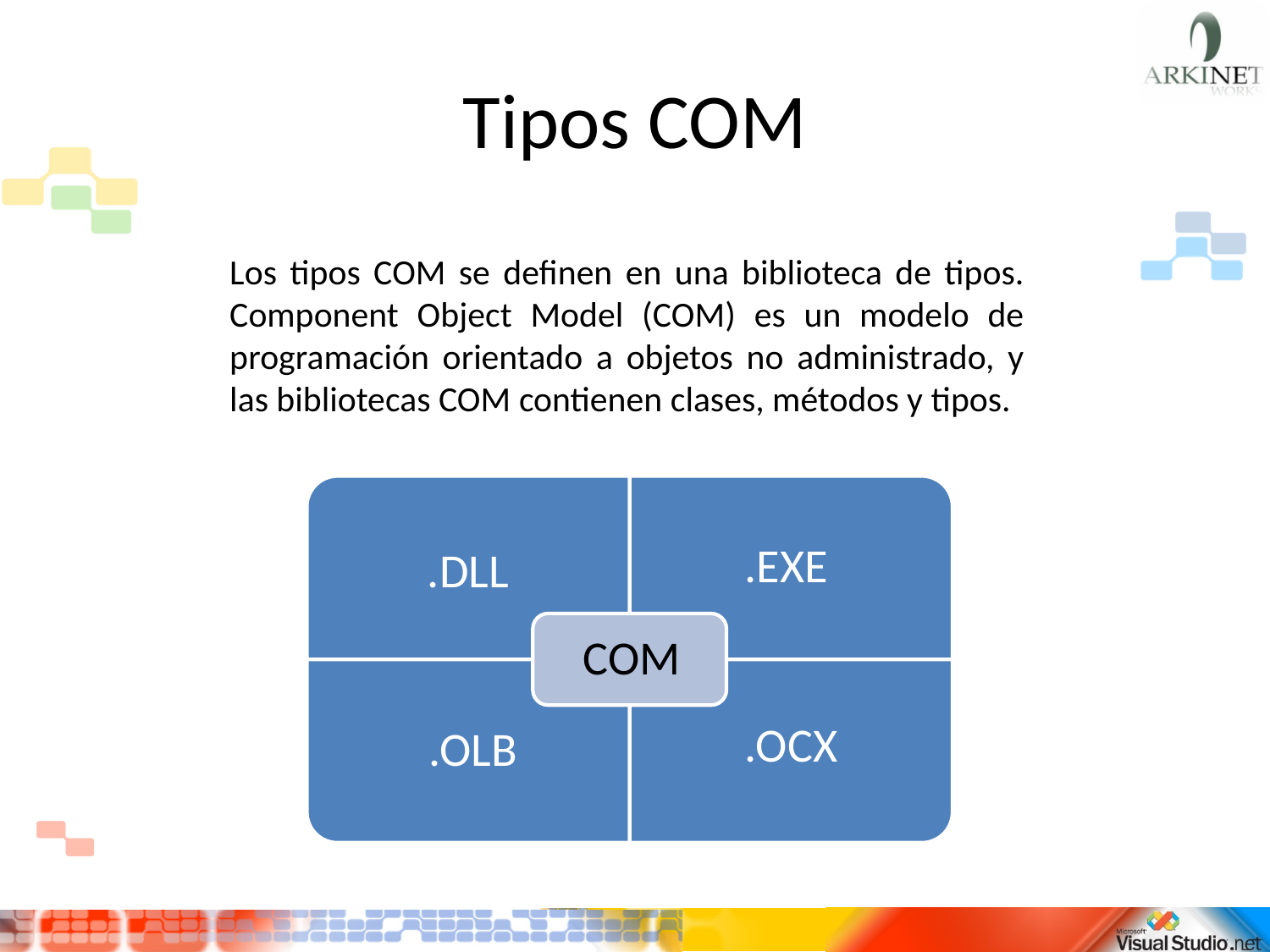

# Tipos COM
	Los tipos COM se definen en una biblioteca de tipos. Component Object Model (COM) es un modelo de programación orientado a objetos no administrado, y las bibliotecas COM contienen clases, métodos y tipos.

.DLL
.EXE
.OLB
.OCX
COM